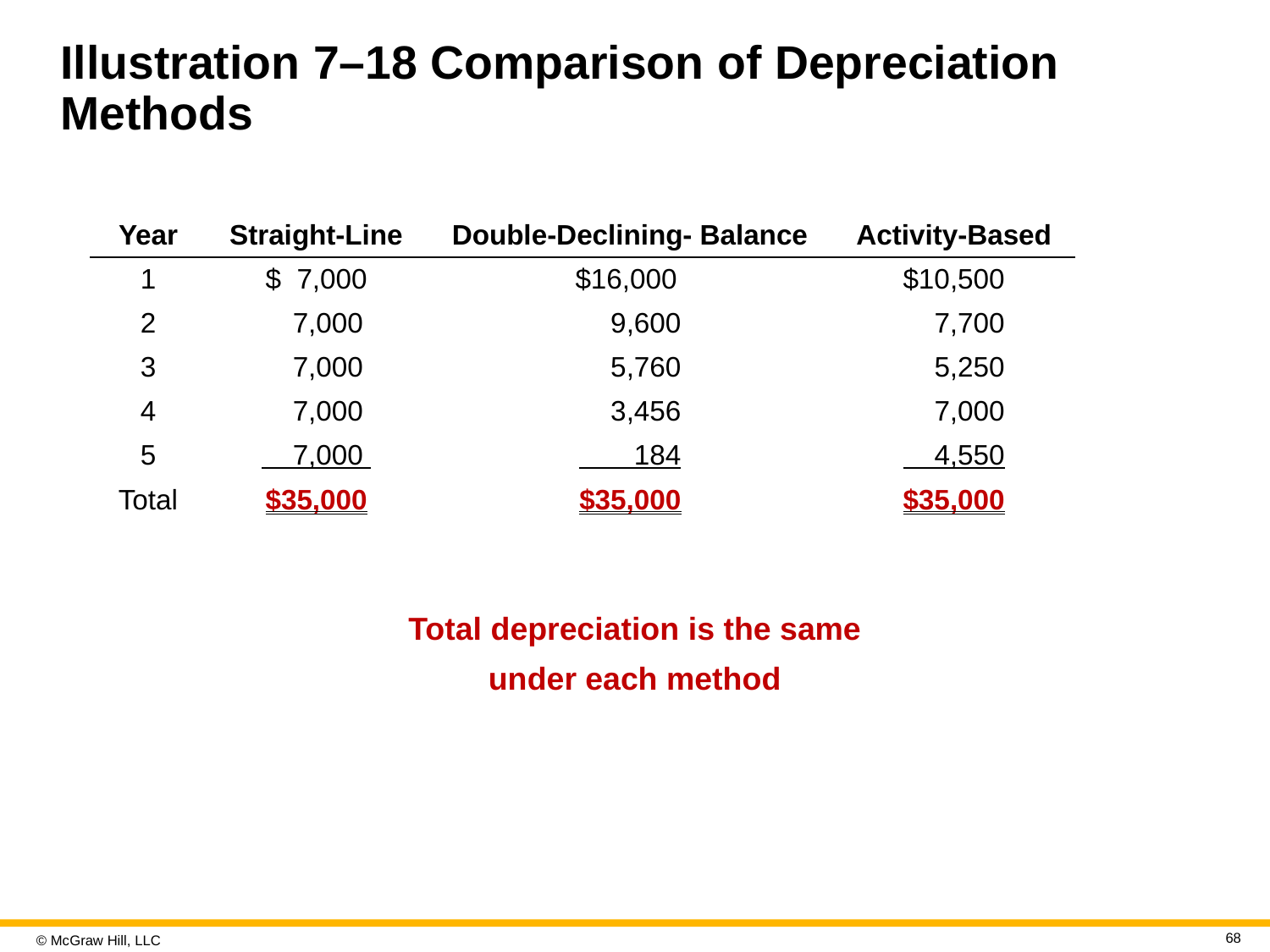

# Illustration 7–18 Comparison of Depreciation Methods
| Year | Straight-Line | Double-Declining- Balance | Activity-Based |
| --- | --- | --- | --- |
| 1 | $ 7,000 | $16,000 | $10,500 |
| 2 | 7,000 | 9,600 | 7,700 |
| 3 | 7,000 | 5,760 | 5,250 |
| 4 | 7,000 | 3,456 | 7,000 |
| 5 | 7,000 | 184 | 4,550 |
| Total | $35,000 | $35,000 | $35,000 |
Total depreciation is the same
under each method
68